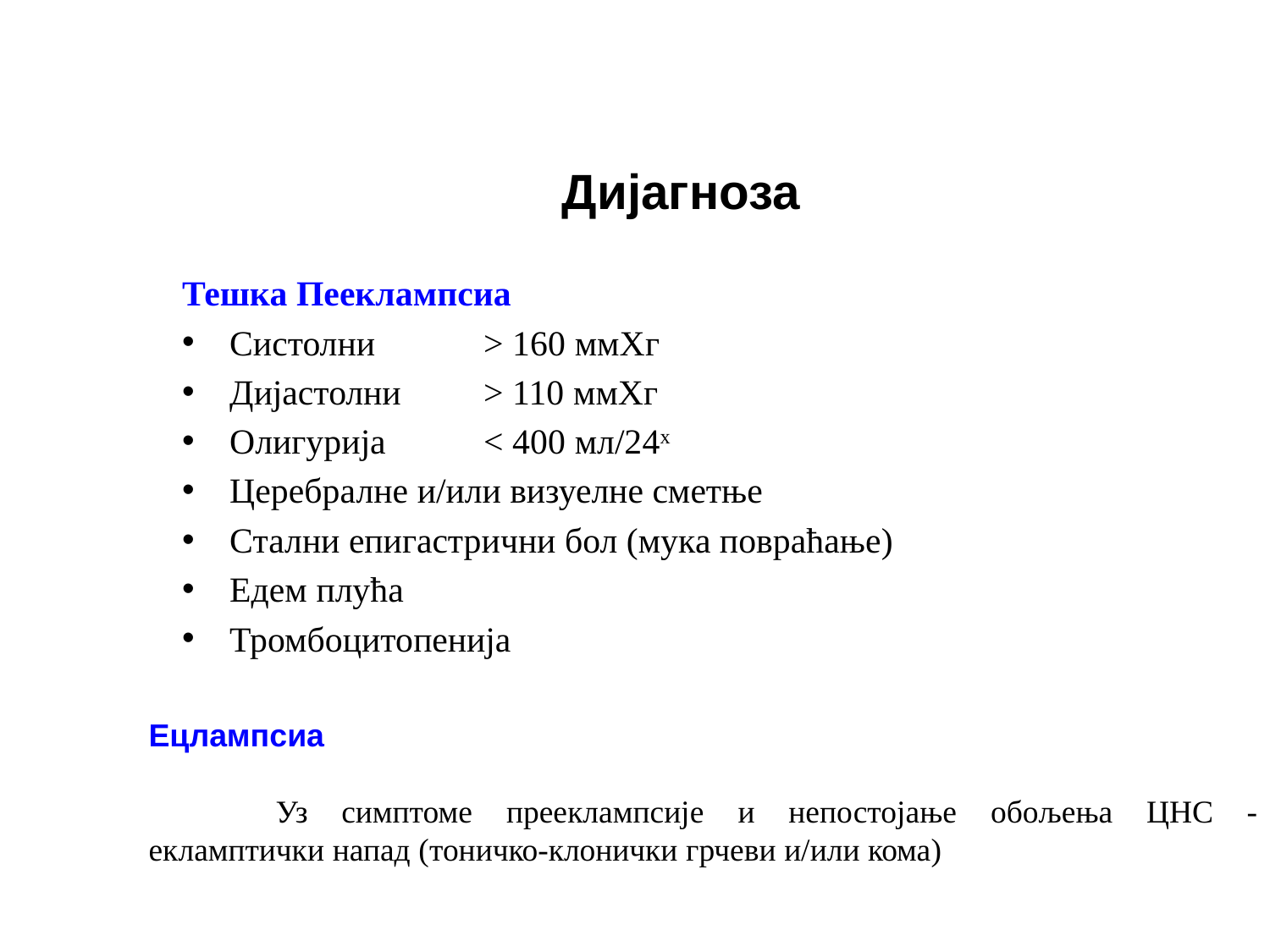

# Дијагноза
Тешка Пееклампсиа
Систолни 	> 160 ммХг
Дијастолни 	> 110 ммХг
Олигурија 	< 400 мл/24х
Церебралне и/или визуелне сметње
Стални епигастрични бол (мука повраћање)
Едем плућа
Тромбоцитопенија
Ецлампсиа

	Уз симптоме прееклампсије и непостојање обољења ЦНС - екламптички напад (тоничко-клонички грчеви и/или кома)